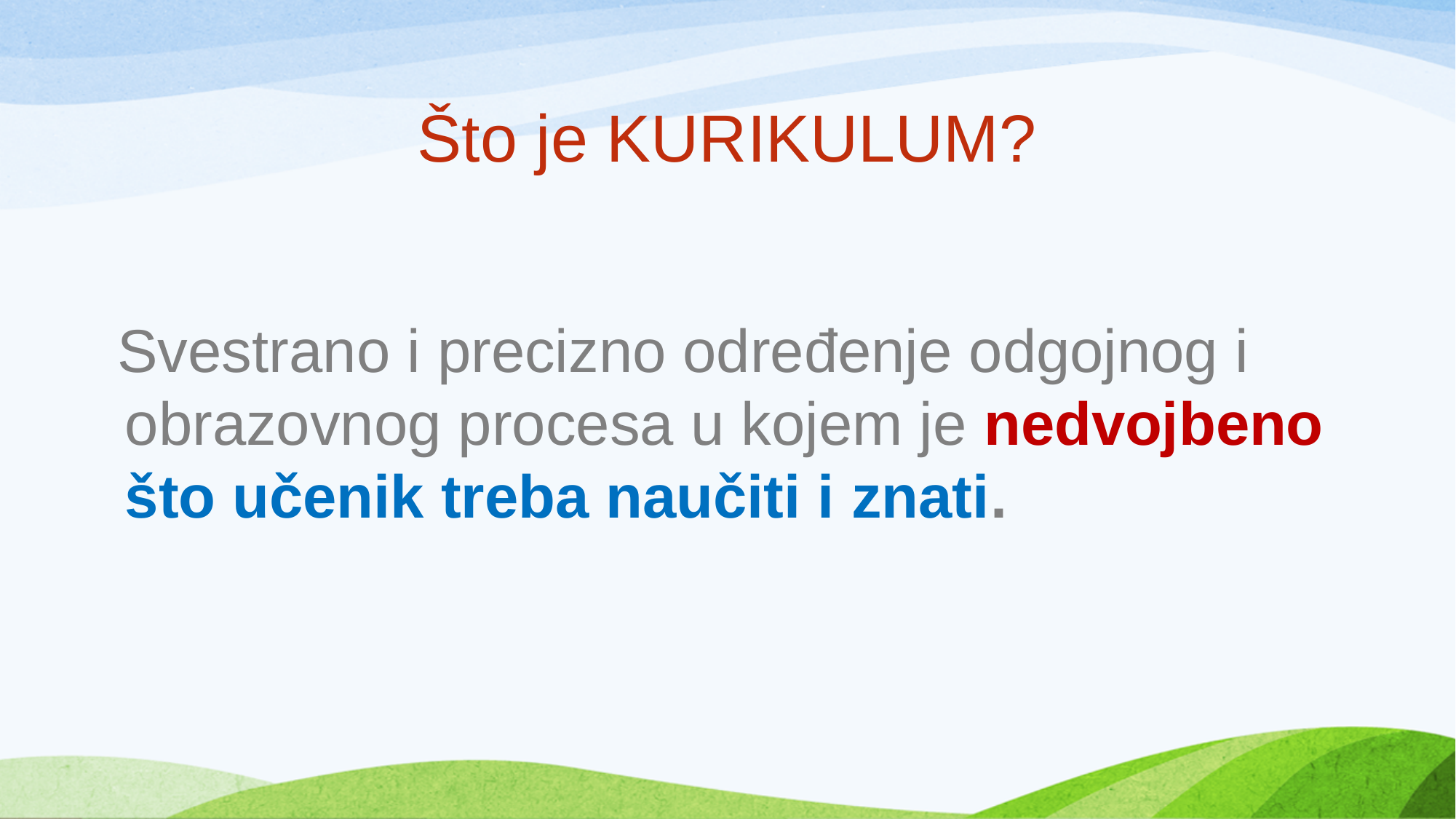

# Što je KURIKULUM?
  Svestrano i precizno određenje odgojnog i obrazovnog procesa u kojem je nedvojbeno što učenik treba naučiti i znati.